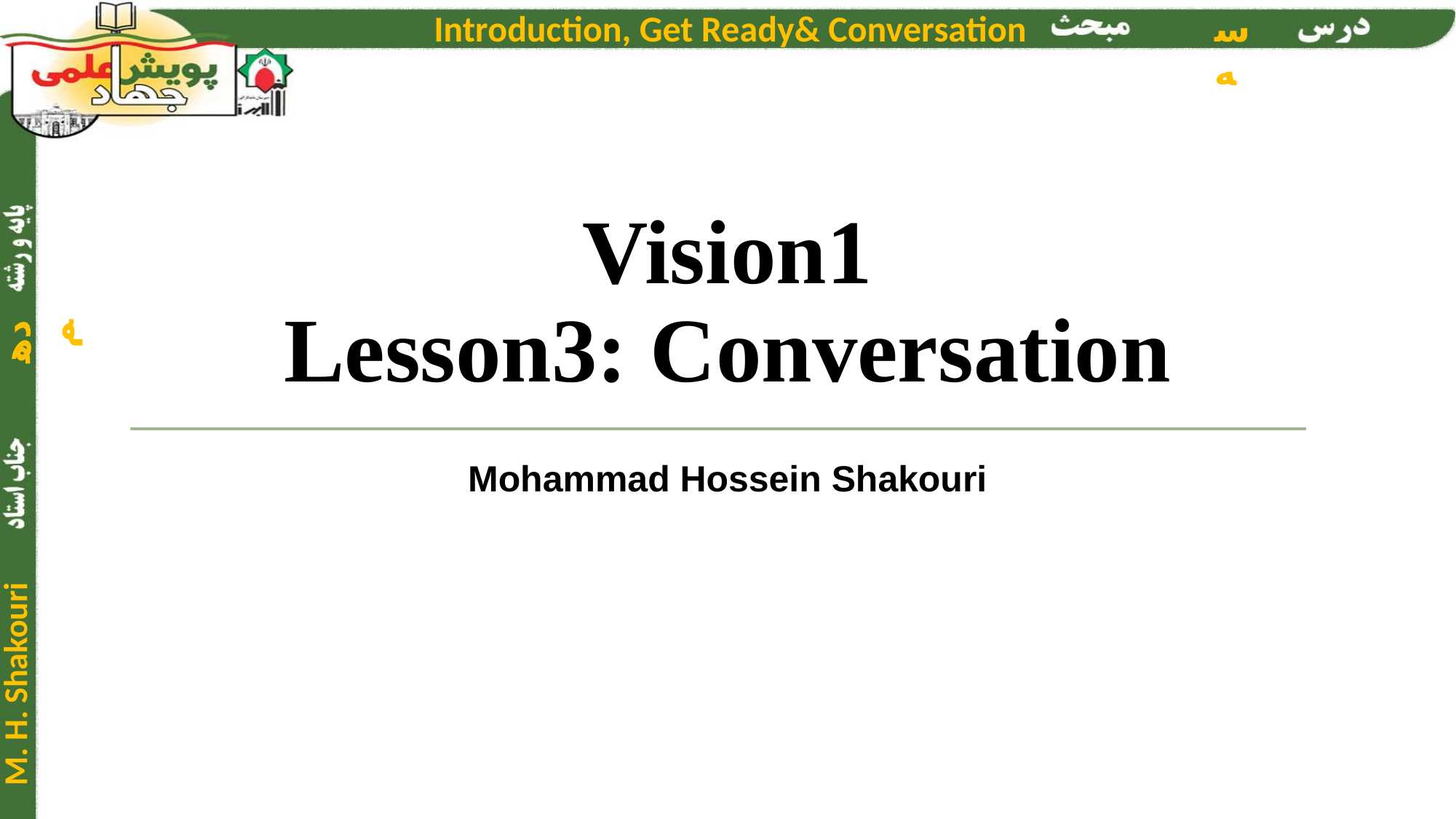

# Vision1 Lesson3: Conversation
Mohammad Hossein Shakouri